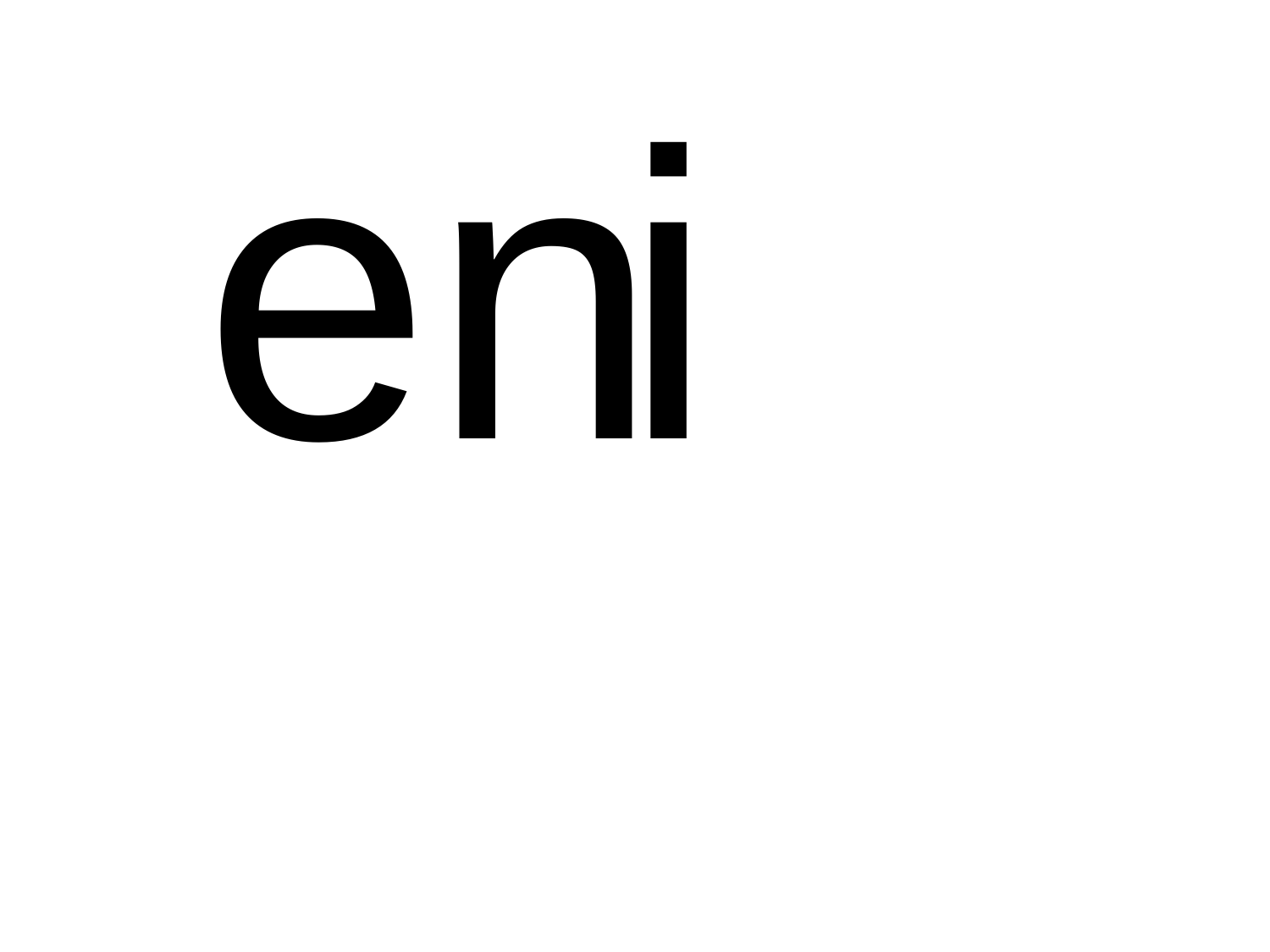

| en |
| --- |
| i |
| --- |